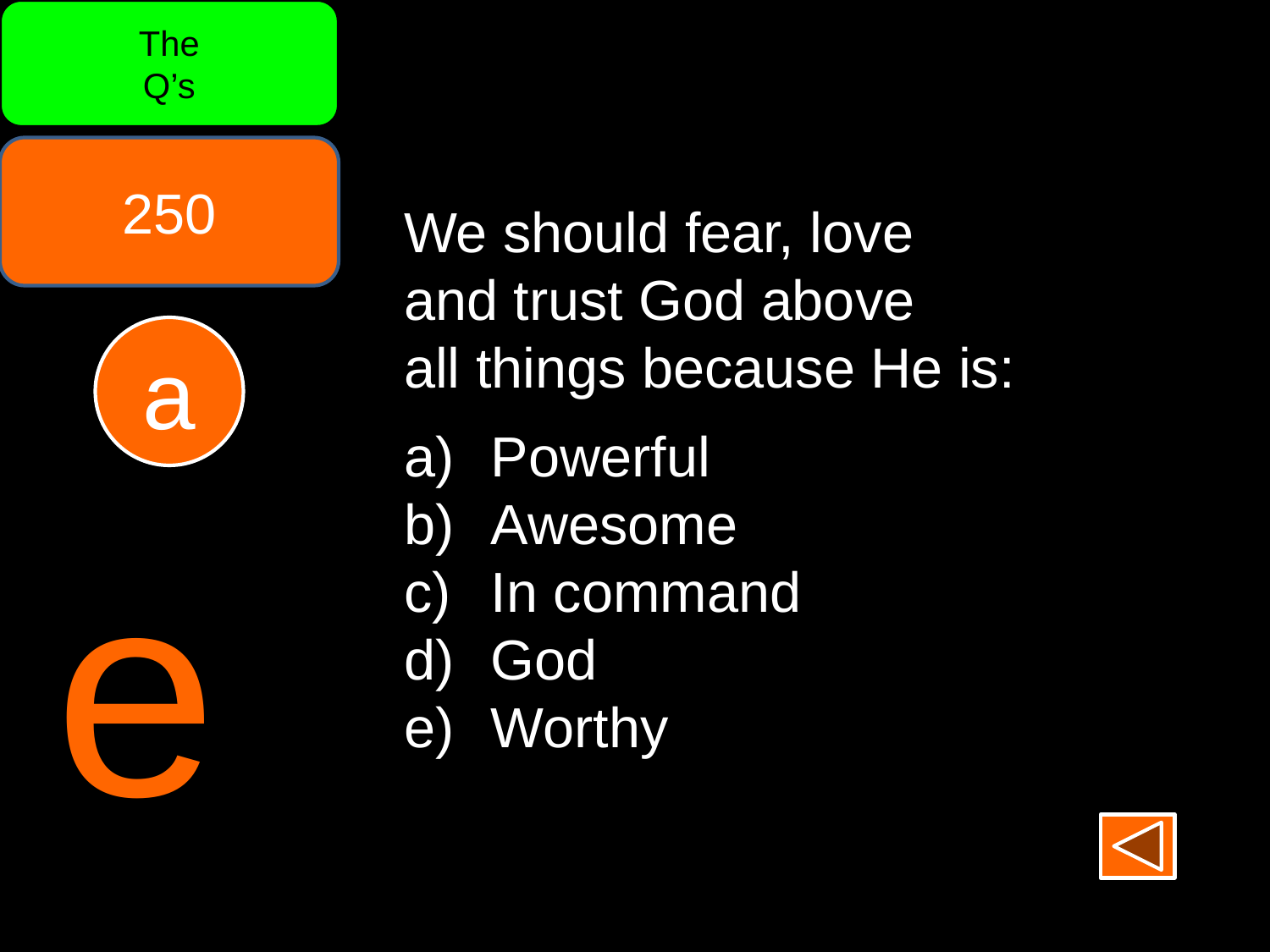

The
Q’s
250
We should fear, love
and trust God above
all things because He is:

 Powerful
 Awesome
 In command
 God
 Worthy
a
e